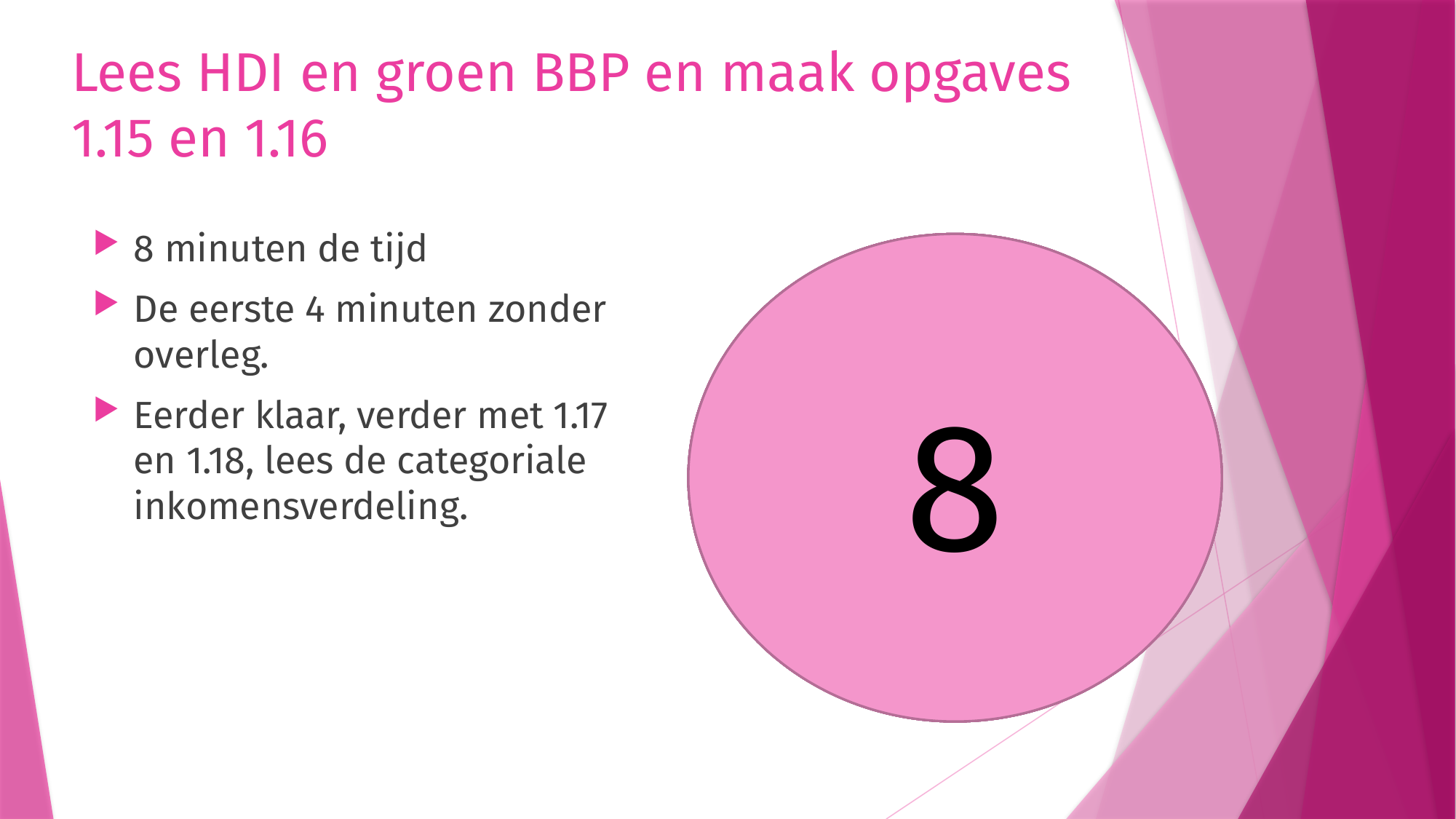

# Lees HDI en groen BBP en maak opgaves 1.15 en 1.16
8 minuten de tijd
De eerste 4 minuten zonder overleg.
Eerder klaar, verder met 1.17 en 1.18, lees de categoriale inkomensverdeling.
8
5
6
7
4
3
1
2